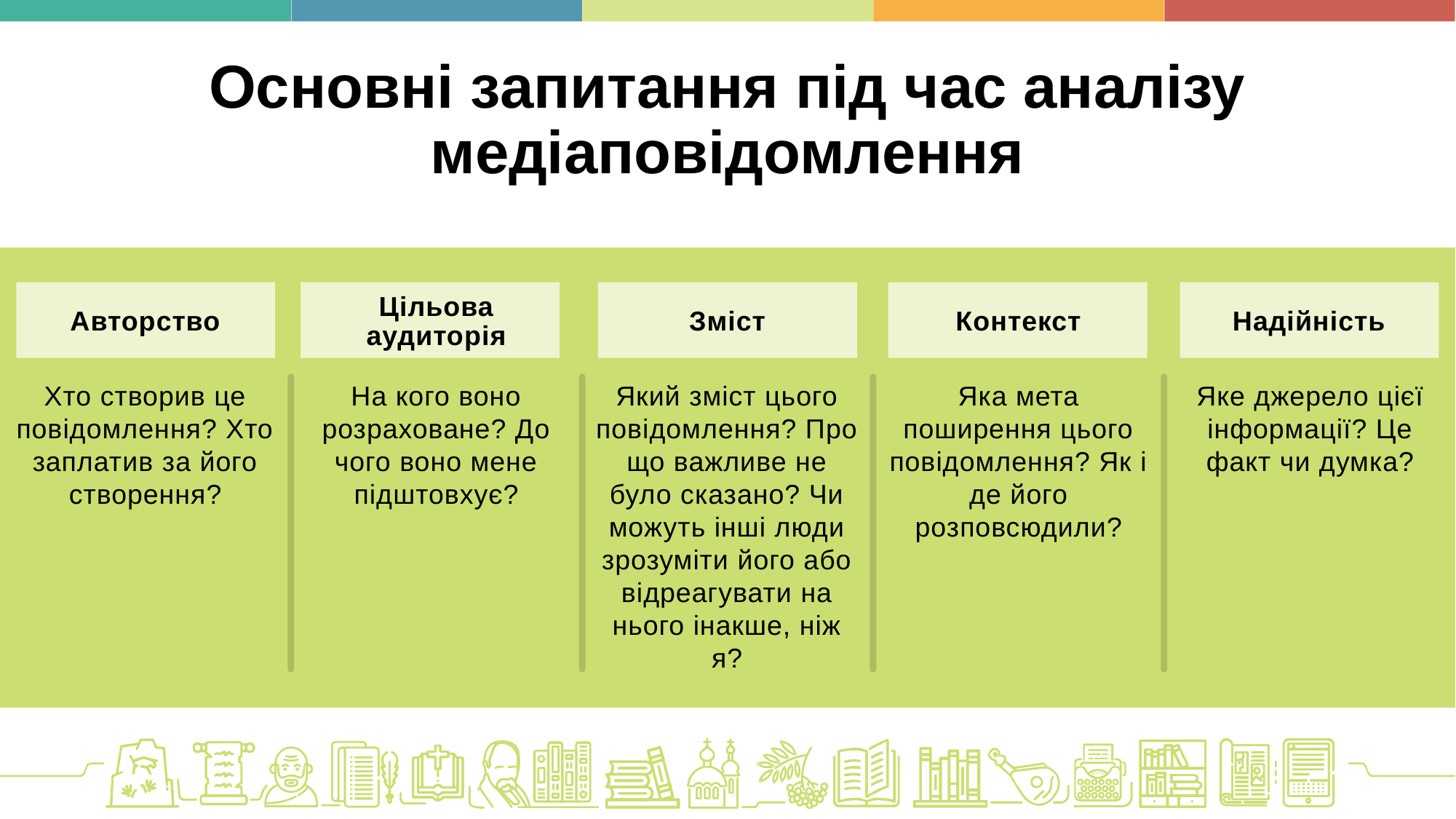

Основні запитання під час аналізу медіаповідомлення

Цільова аудиторія
Авторство
Зміст
Контекст
Надійність
Хто створив це повідомлення? Хто заплатив за його створення?
На кого воно розраховане? До чого воно мене підштовхує?
Який зміст цього повідомлення? Про що важливе не було сказано? Чи можуть інші люди зрозуміти його або відреагувати на нього інакше, ніж я?
Яка мета поширення цього повідомлення? Як і де його розповсюдили?
Яке джерело цієї інформації? Це факт чи думка?